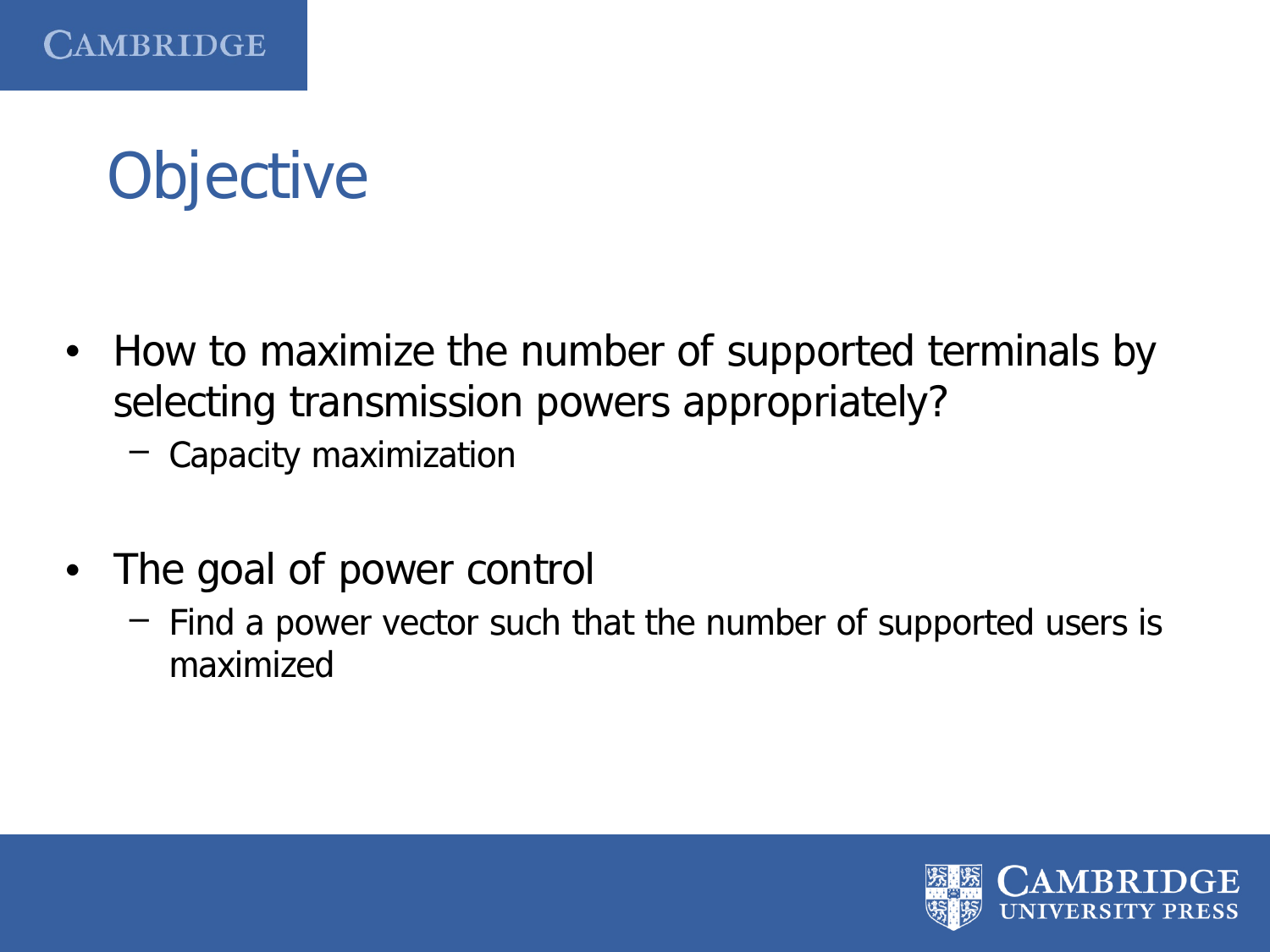

# Objective
How to maximize the number of supported terminals by selecting transmission powers appropriately?
Capacity maximization

The goal of power control
Find a power vector such that the number of supported users is maximized